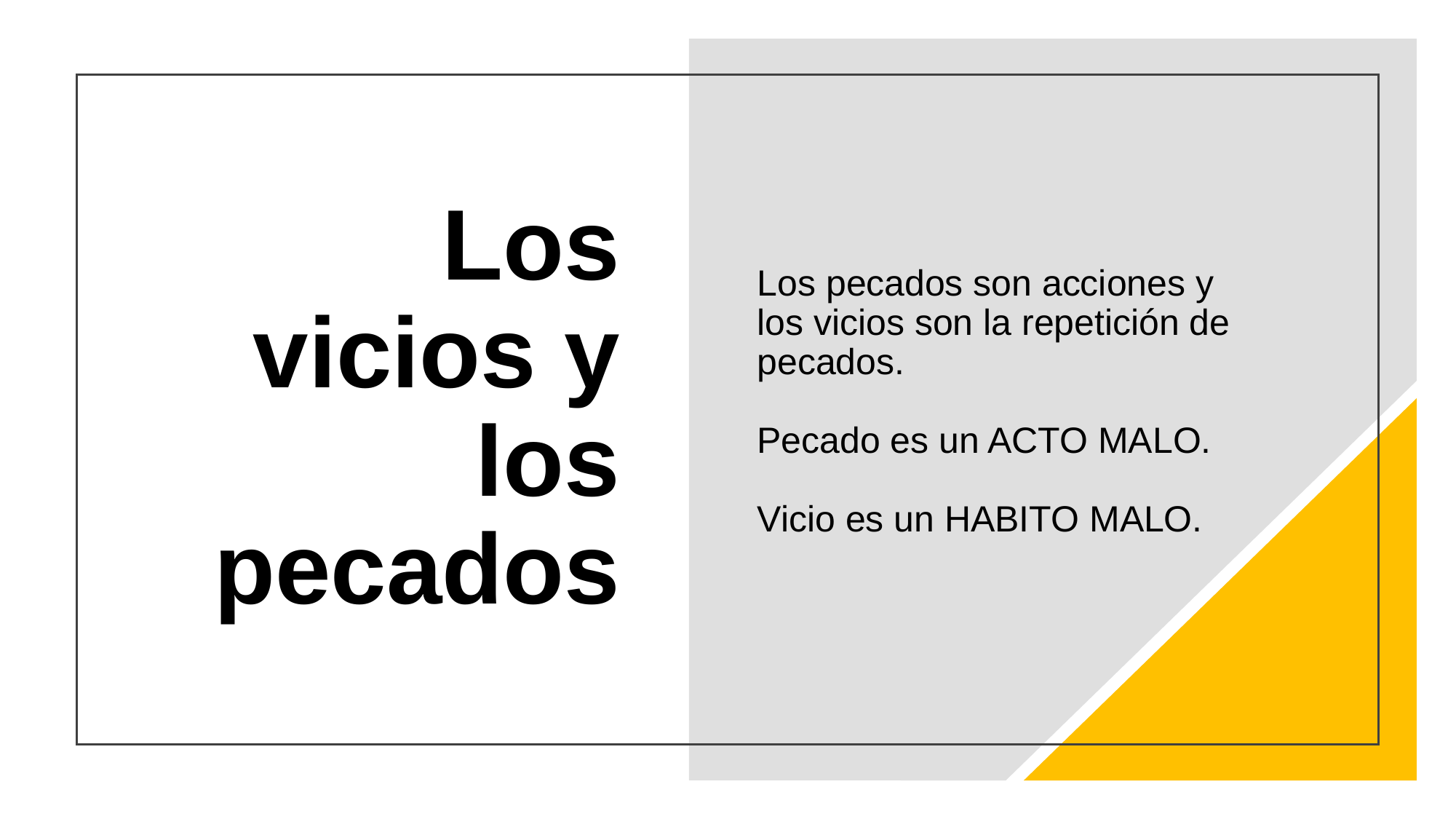

# Los vicios y los pecados

Los pecados son acciones y los vicios son la repetición de pecados.

Pecado es un ACTO MALO.

Vicio es un HABITO MALO.